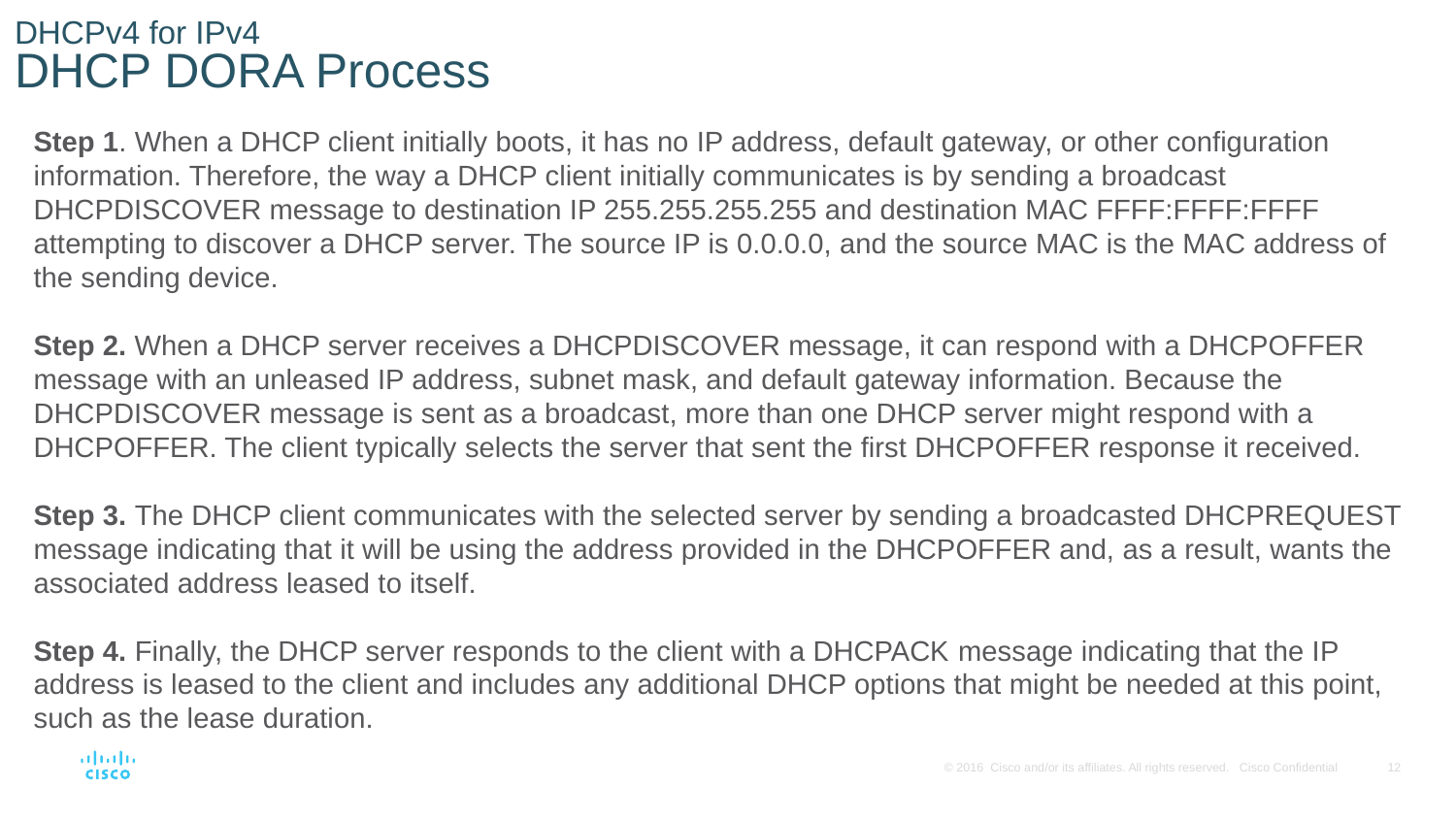

# DHCPv4 for IPv4 DHCP DORA Process
Step 1. When a DHCP client initially boots, it has no IP address, default gateway, or other configuration information. Therefore, the way a DHCP client initially communicates is by sending a broadcast DHCPDISCOVER message to destination IP 255.255.255.255 and destination MAC FFFF:FFFF:FFFF attempting to discover a DHCP server. The source IP is 0.0.0.0, and the source MAC is the MAC address of the sending device.

Step 2. When a DHCP server receives a DHCPDISCOVER message, it can respond with a DHCPOFFER message with an unleased IP address, subnet mask, and default gateway information. Because the DHCPDISCOVER message is sent as a broadcast, more than one DHCP server might respond with a DHCPOFFER. The client typically selects the server that sent the first DHCPOFFER response it received.

Step 3. The DHCP client communicates with the selected server by sending a broadcasted DHCPREQUEST message indicating that it will be using the address provided in the DHCPOFFER and, as a result, wants the associated address leased to itself.

Step 4. Finally, the DHCP server responds to the client with a DHCPACK message indicating that the IP address is leased to the client and includes any additional DHCP options that might be needed at this point, such as the lease duration.